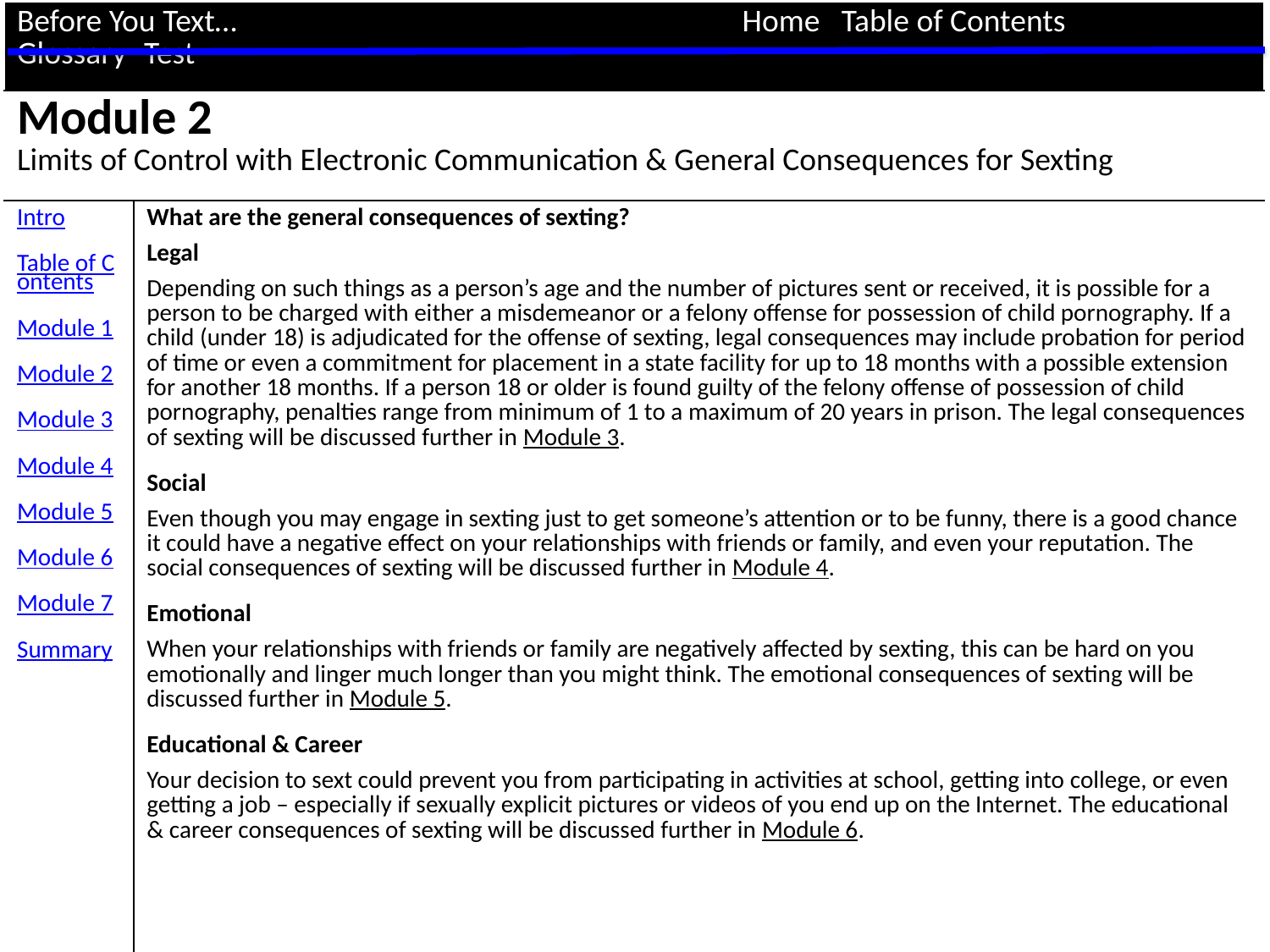

| Before You Text… Home Table of Contents Glossary Test |  |
| --- | --- |
| Module 2 Limits of Control with Electronic Communication & General Consequences for Sexting |  |
| Intro Table of Contents Module 1 Module 2 Module 3 Module 4 Module 5 Module 6 Module 7 Summary | What are the general consequences of sexting? Legal Depending on such things as a person’s age and the number of pictures sent or received, it is possible for a person to be charged with either a misdemeanor or a felony offense for possession of child pornography. If a child (under 18) is adjudicated for the offense of sexting, legal consequences may include probation for period of time or even a commitment for placement in a state facility for up to 18 months with a possible extension for another 18 months. If a person 18 or older is found guilty of the felony offense of possession of child pornography, penalties range from minimum of 1 to a maximum of 20 years in prison. The legal consequences of sexting will be discussed further in Module 3. Social Even though you may engage in sexting just to get someone’s attention or to be funny, there is a good chance it could have a negative effect on your relationships with friends or family, and even your reputation. The social consequences of sexting will be discussed further in Module 4. Emotional When your relationships with friends or family are negatively affected by sexting, this can be hard on you emotionally and linger much longer than you might think. The emotional consequences of sexting will be discussed further in Module 5. Educational & Career Your decision to sext could prevent you from participating in activities at school, getting into college, or even getting a job – especially if sexually explicit pictures or videos of you end up on the Internet. The educational & career consequences of sexting will be discussed further in Module 6. |